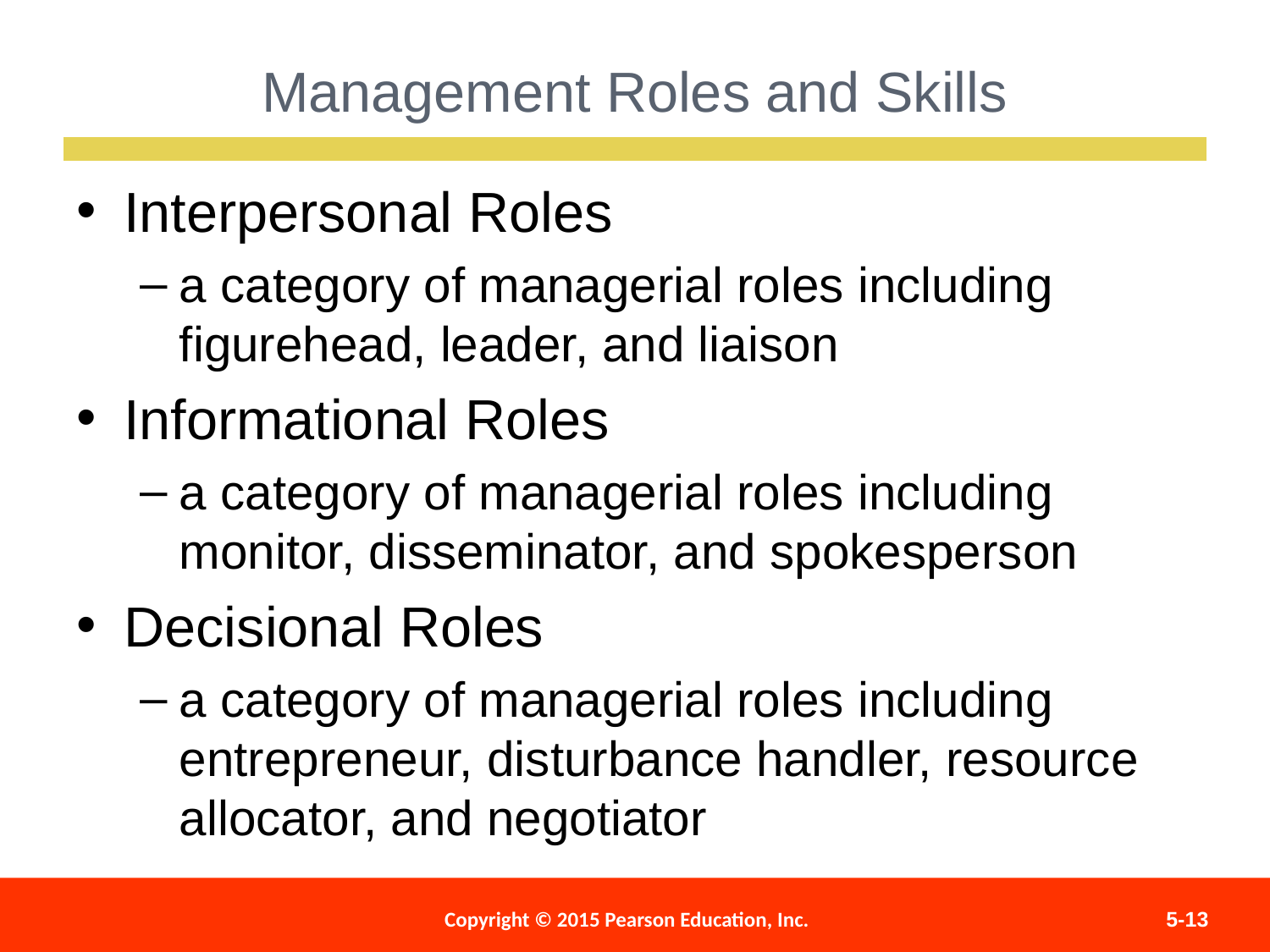

Management Roles and Skills
Interpersonal Roles
a category of managerial roles including figurehead, leader, and liaison
Informational Roles
a category of managerial roles including monitor, disseminator, and spokesperson
Decisional Roles
a category of managerial roles including entrepreneur, disturbance handler, resource allocator, and negotiator